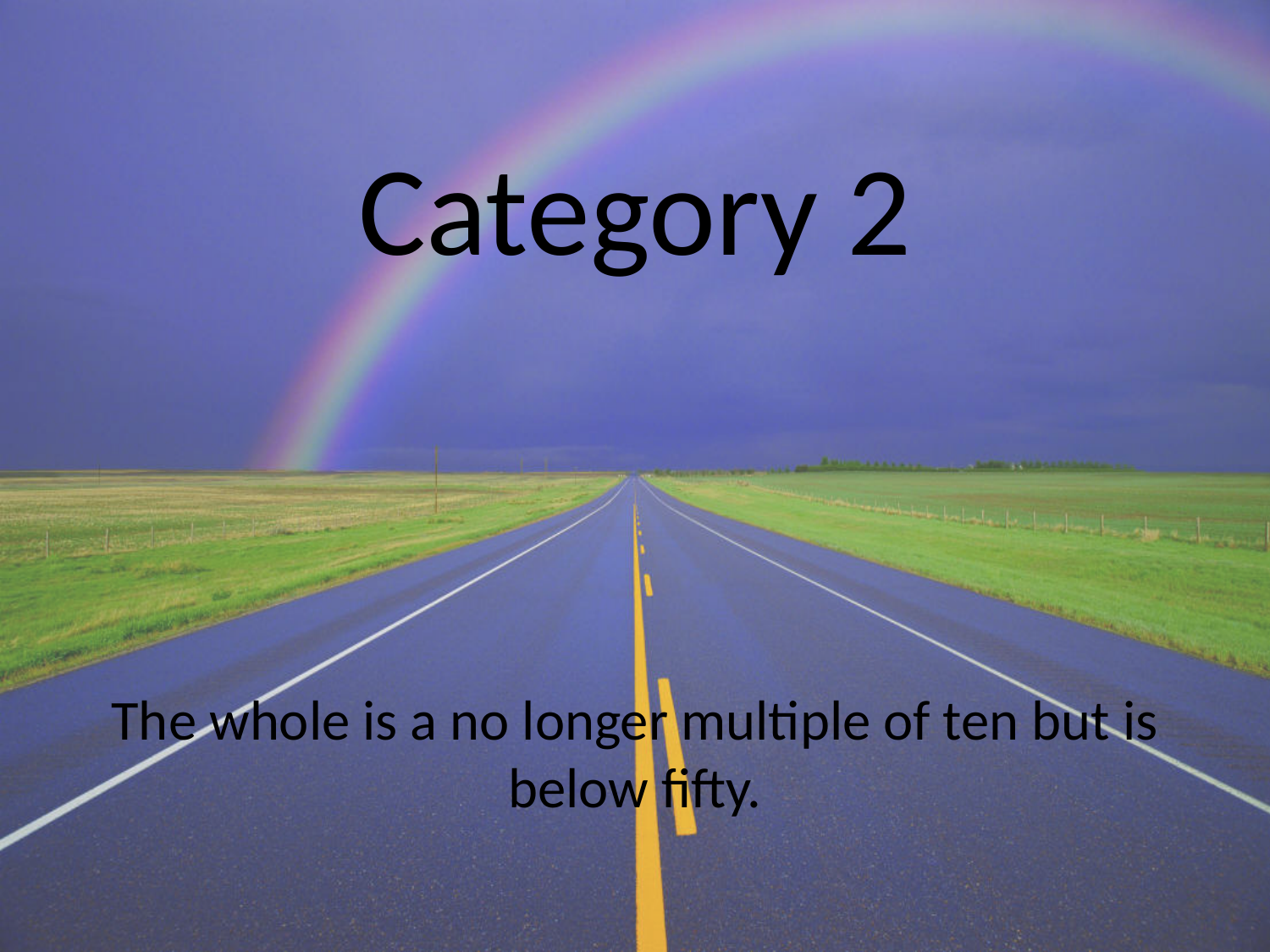

# Category 2
The whole is a no longer multiple of ten but is below fifty.